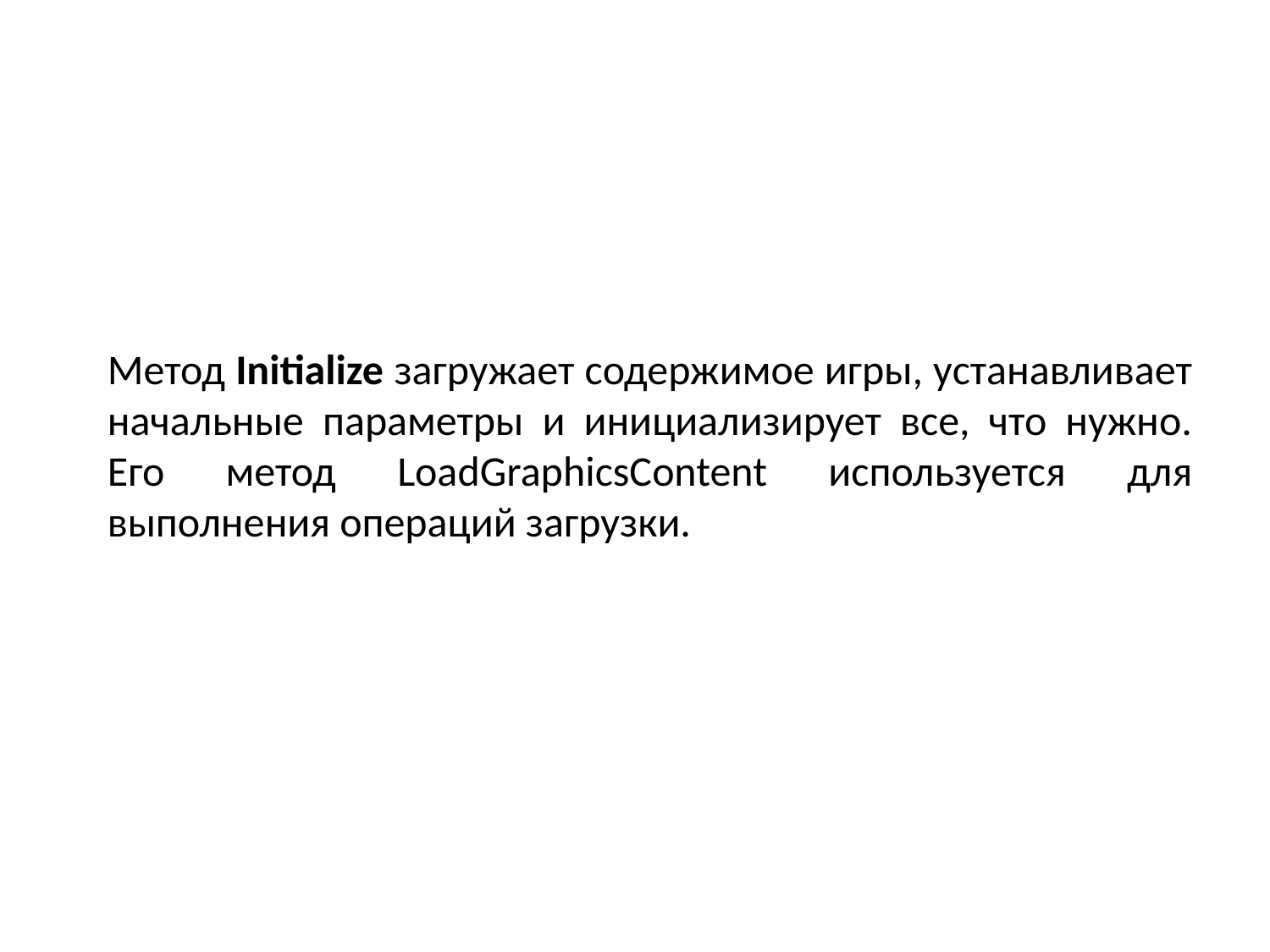

Метод Initialize загружает содержимое игры, устанавливает начальные параметры и инициализирует все, что нужно. Его метод LoadGraphicsContent используется для выполнения операций загрузки.